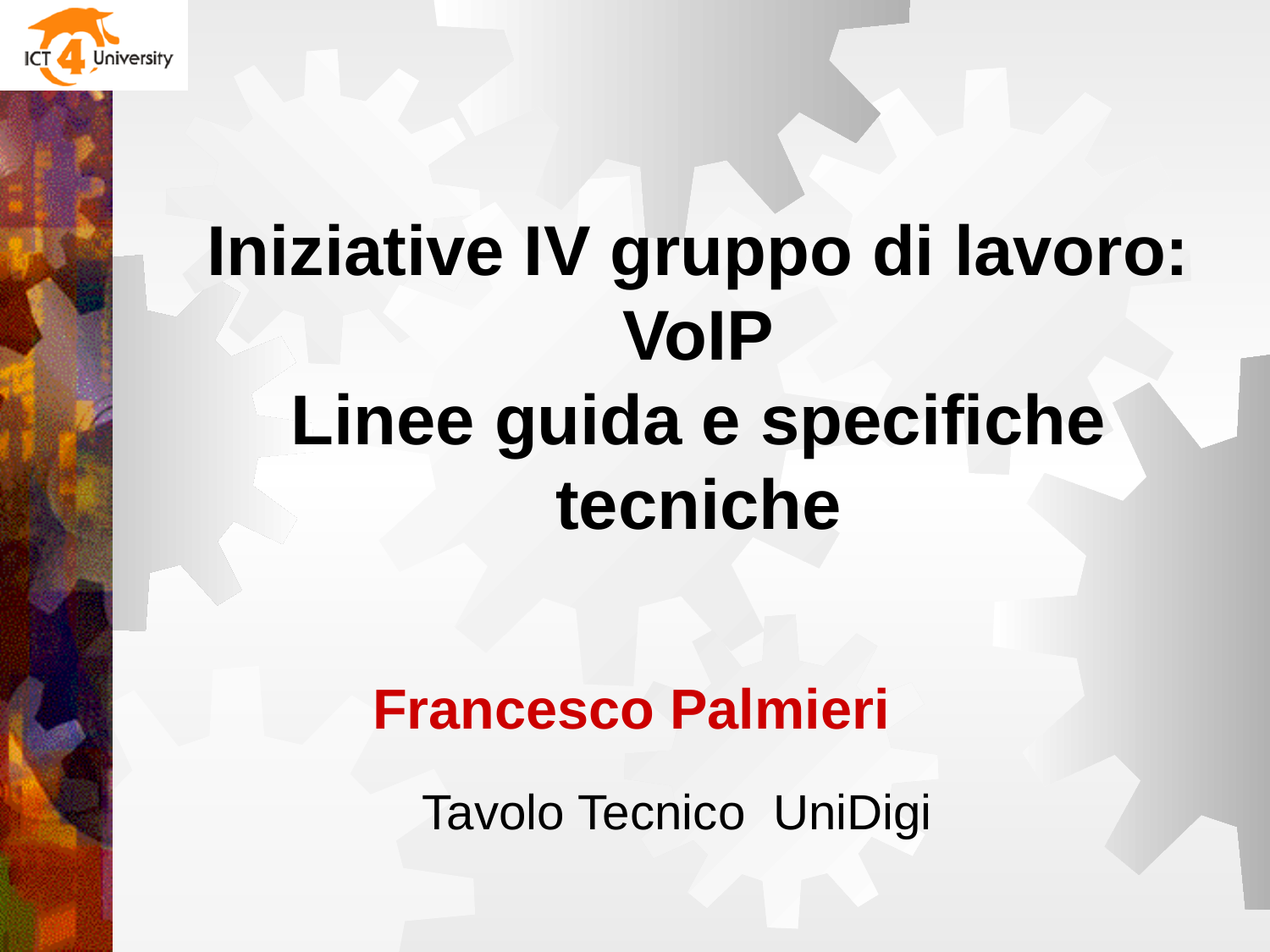

# Iniziative IV gruppo di lavoro: VoIP Linee guida e specifiche tecniche
 	Francesco Palmieri

Tavolo Tecnico  UniDigi